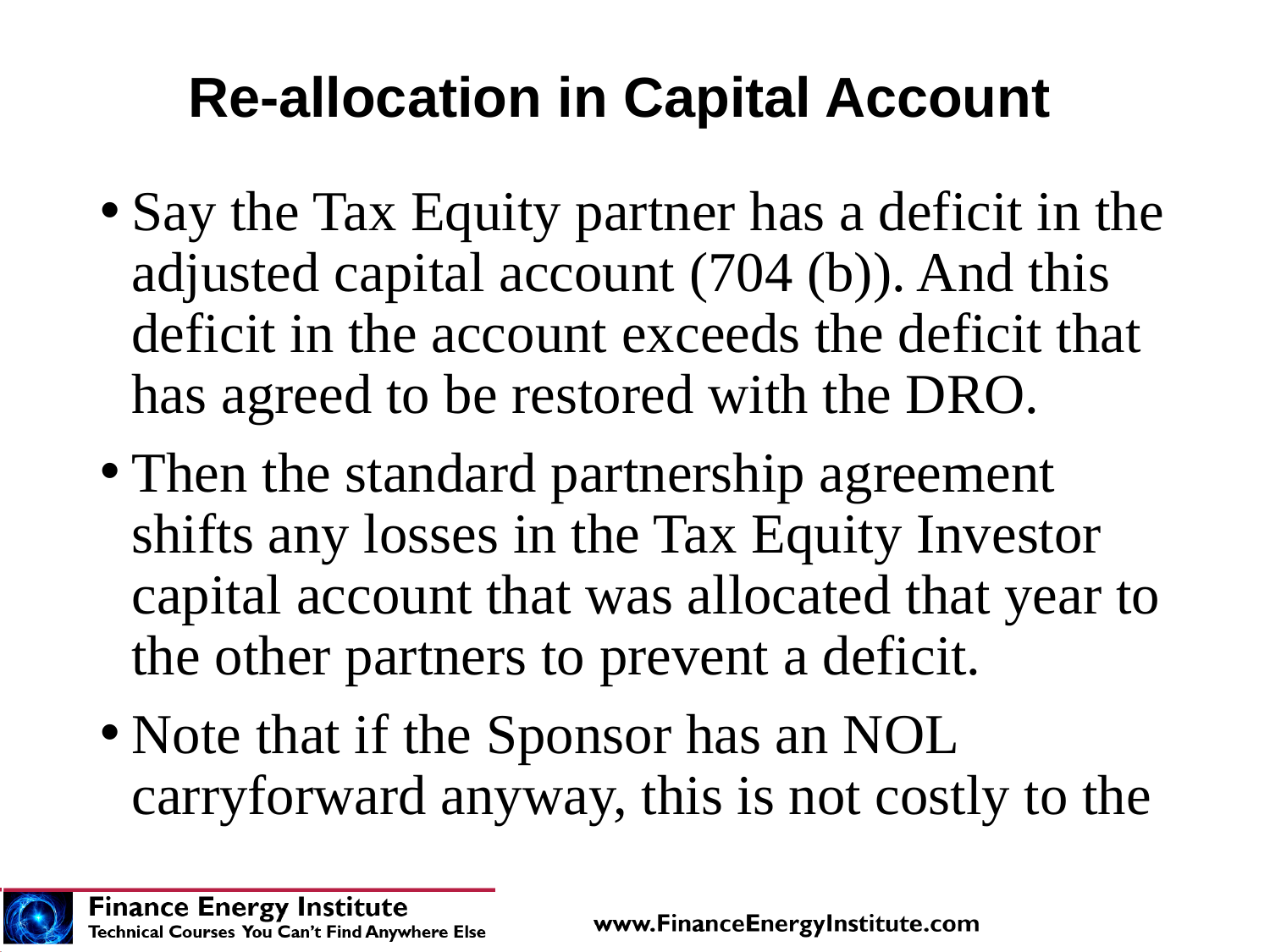

# Re-allocation in Capital Account
Say the Tax Equity partner has a deficit in the adjusted capital account (704 (b)). And this deficit in the account exceeds the deficit that has agreed to be restored with the DRO.
Then the standard partnership agreement shifts any losses in the Tax Equity Investor capital account that was allocated that year to the other partners to prevent a deficit.
Note that if the Sponsor has an NOL carryforward anyway, this is not costly to the